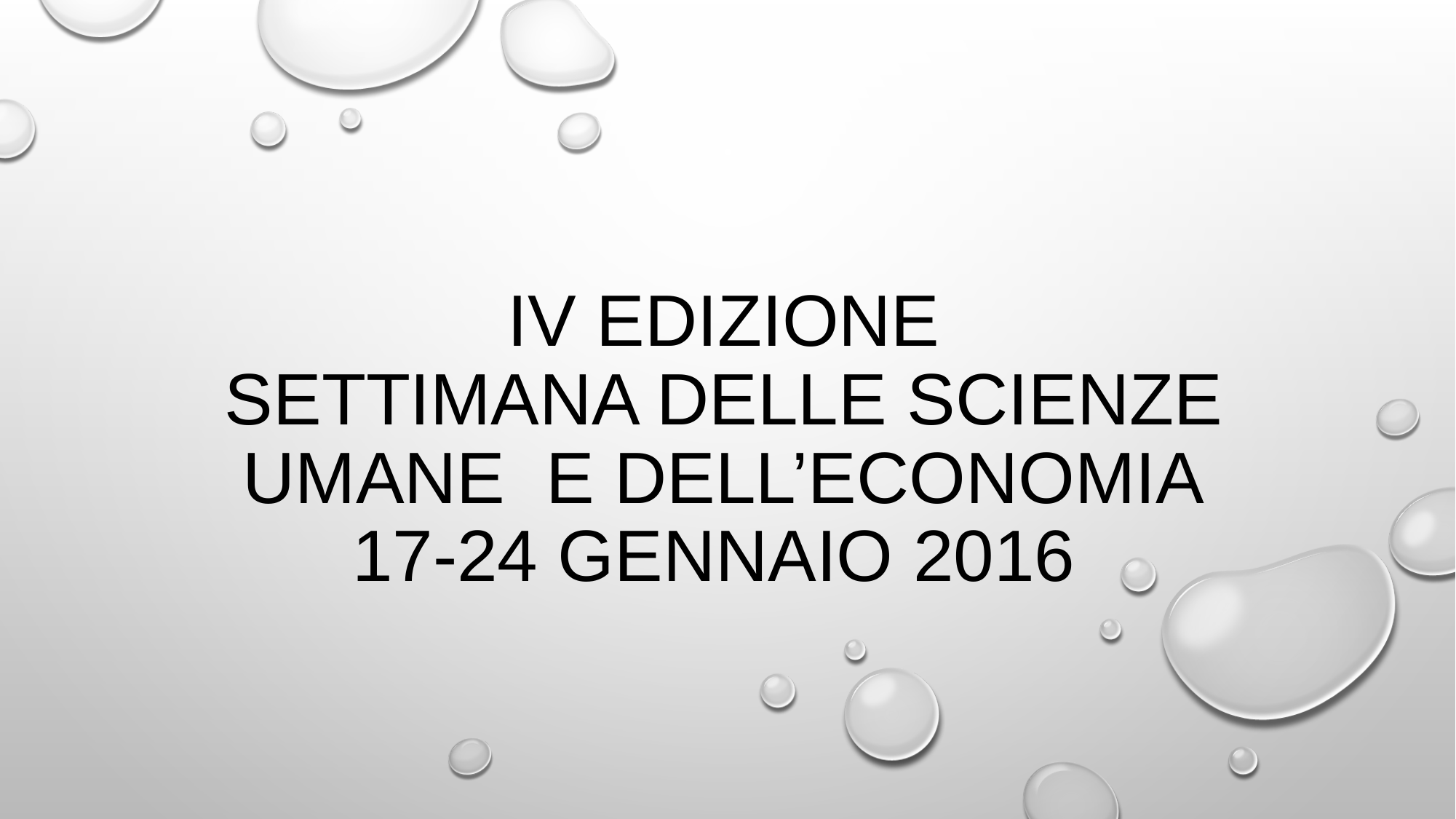

# IV EDIZIONE SETTIMANA DELLE SCIENZE UMANE  E DELL’ECONOMIA 17-24 gennaio 2016